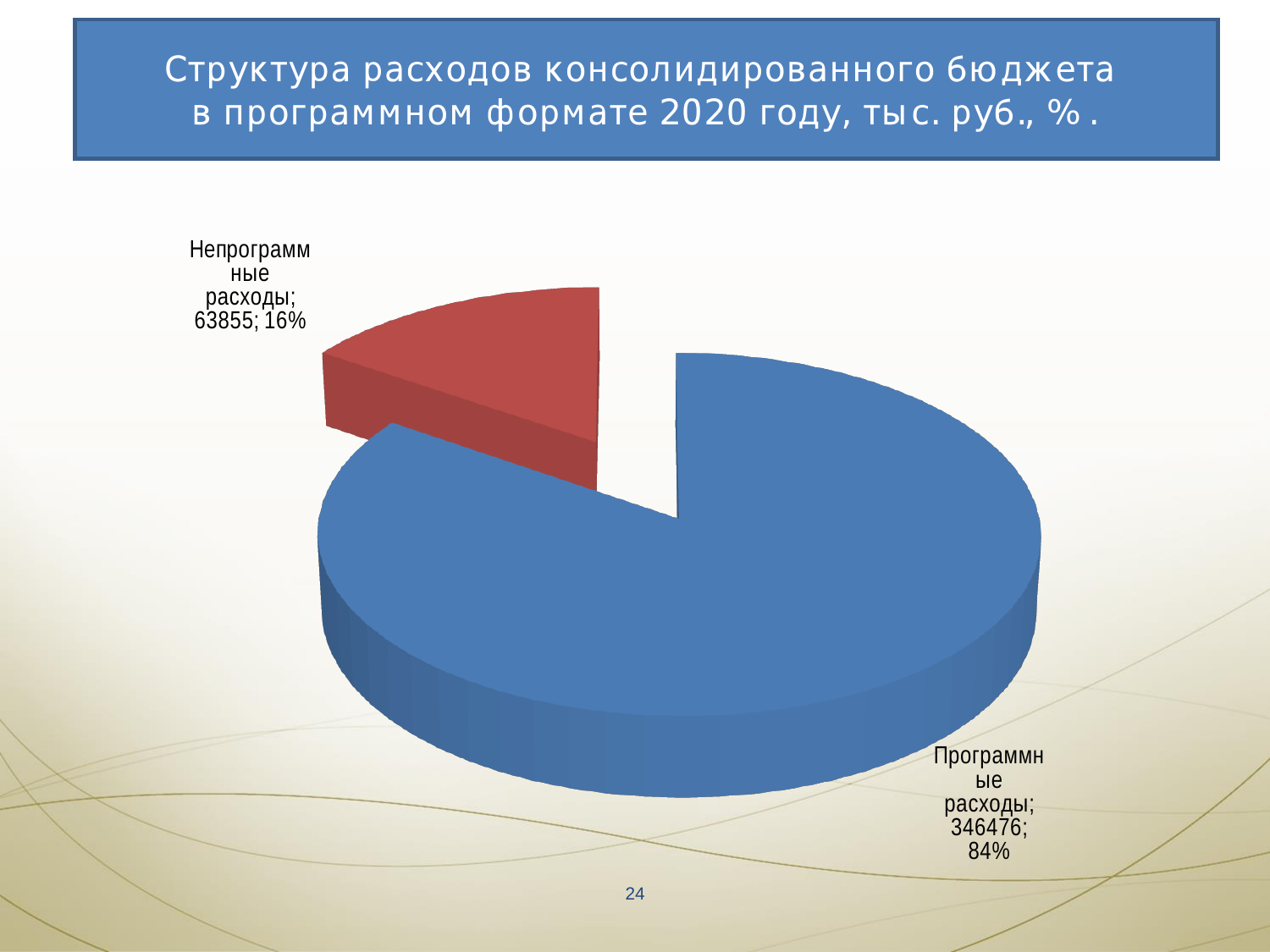

Структура расходов консолидированного бюджета
в программном формате 2020 году, тыс. руб., %.

[unsupported chart]

24